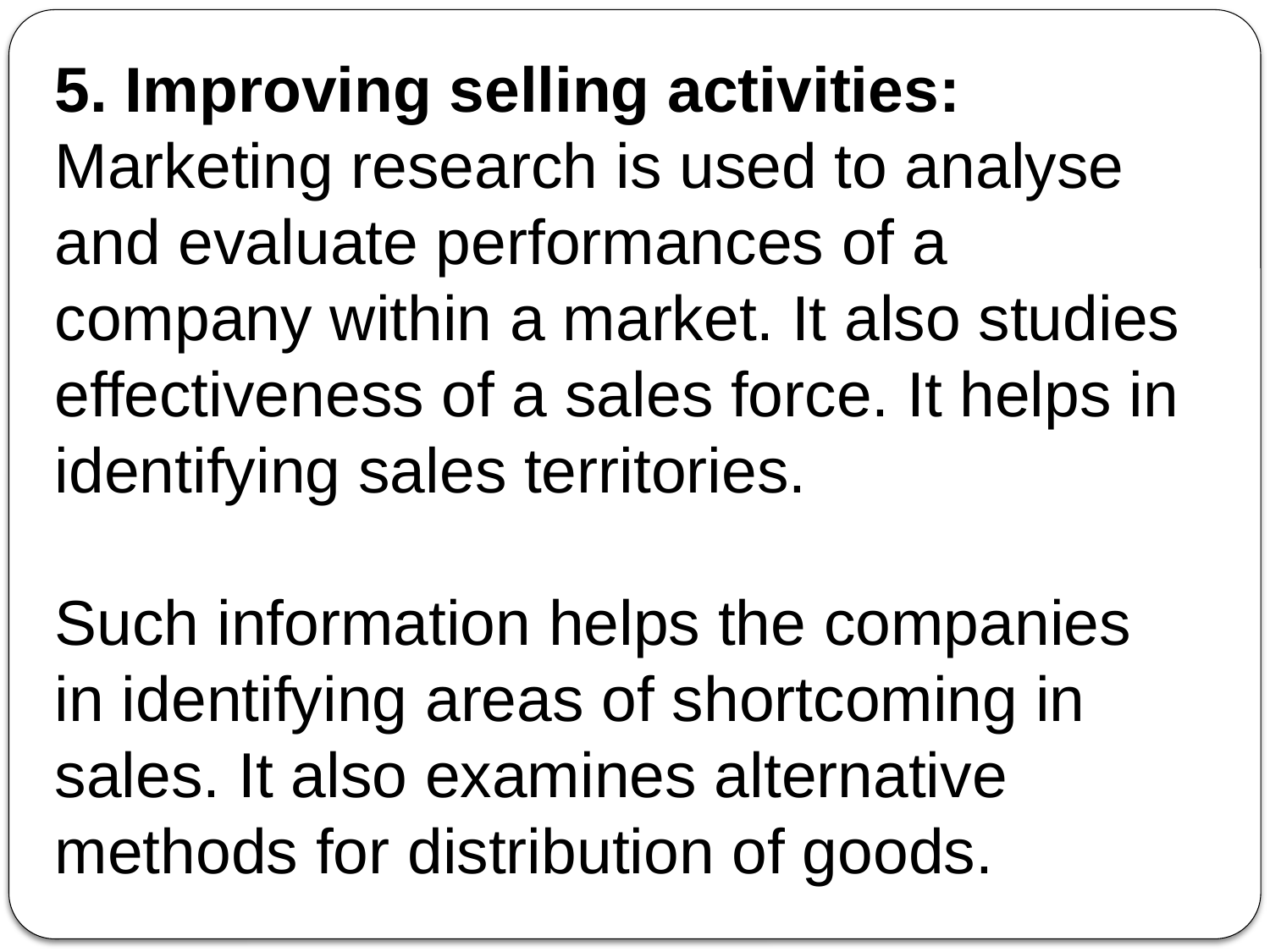

5. Improving selling activities:
Marketing research is used to analyse and evaluate performances of a company within a market. It also studies effectiveness of a sales force. It helps in identify­ing sales territories.

Such information helps the companies in identifying areas of shortcoming in sales. It also examines alternative methods for distribution of goods.